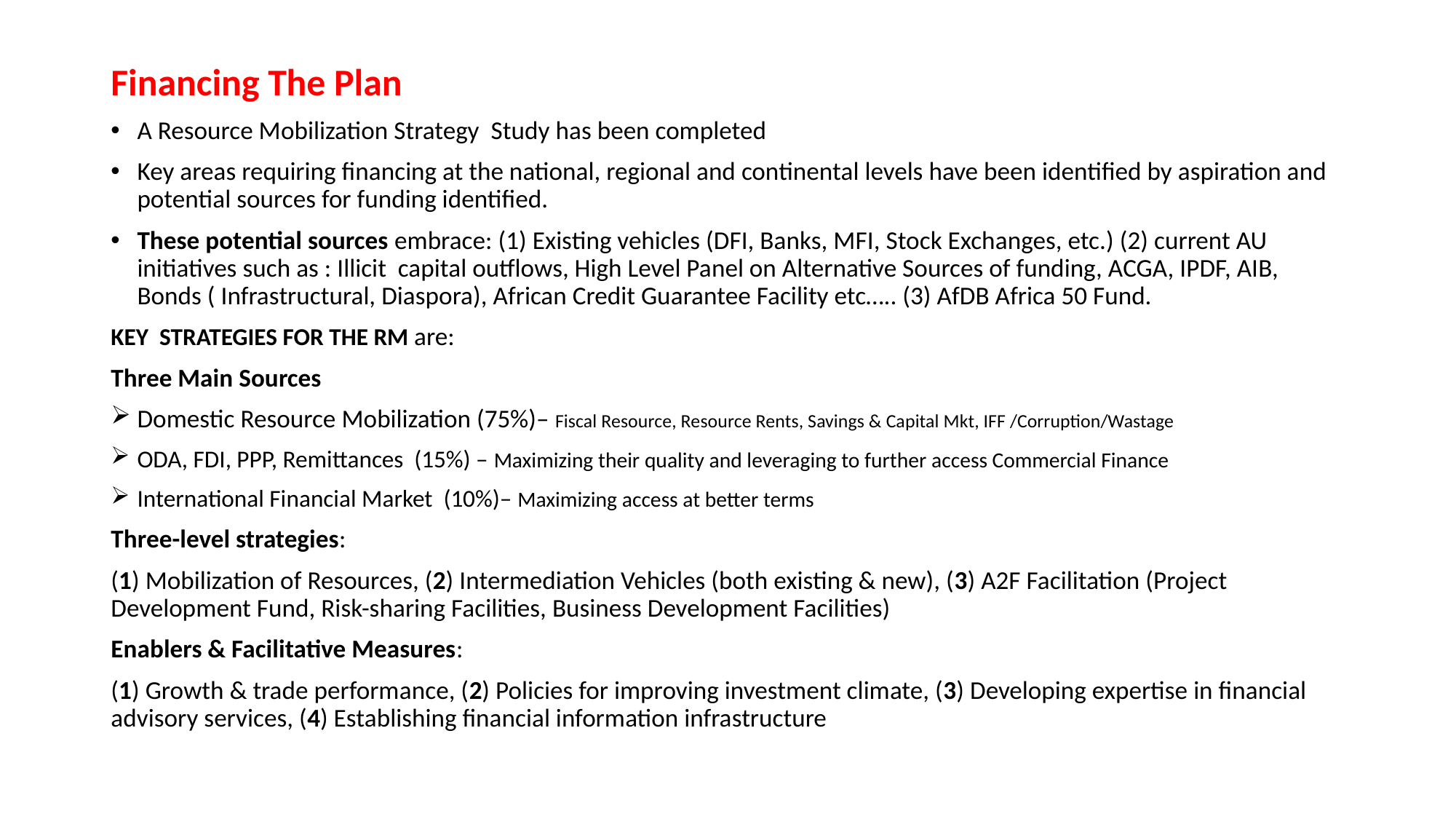

Financing The Plan
A Resource Mobilization Strategy  Study has been completed
Key areas requiring financing at the national, regional and continental levels have been identified by aspiration and potential sources for funding identified.
These potential sources embrace: (1) Existing vehicles (DFI, Banks, MFI, Stock Exchanges, etc.) (2) current AU initiatives such as : Illicit  capital outflows, High Level Panel on Alternative Sources of funding, ACGA, IPDF, AIB, Bonds ( Infrastructural, Diaspora), African Credit Guarantee Facility etc….. (3) AfDB Africa 50 Fund.
KEY  STRATEGIES FOR THE RM are:
Three Main Sources
Domestic Resource Mobilization (75%)– Fiscal Resource, Resource Rents, Savings & Capital Mkt, IFF /Corruption/Wastage
ODA, FDI, PPP, Remittances  (15%) – Maximizing their quality and leveraging to further access Commercial Finance
International Financial Market  (10%)– Maximizing access at better terms
Three-level strategies:
(1) Mobilization of Resources, (2) Intermediation Vehicles (both existing & new), (3) A2F Facilitation (Project Development Fund, Risk-sharing Facilities, Business Development Facilities)
Enablers & Facilitative Measures:
(1) Growth & trade performance, (2) Policies for improving investment climate, (3) Developing expertise in financial advisory services, (4) Establishing financial information infrastructure